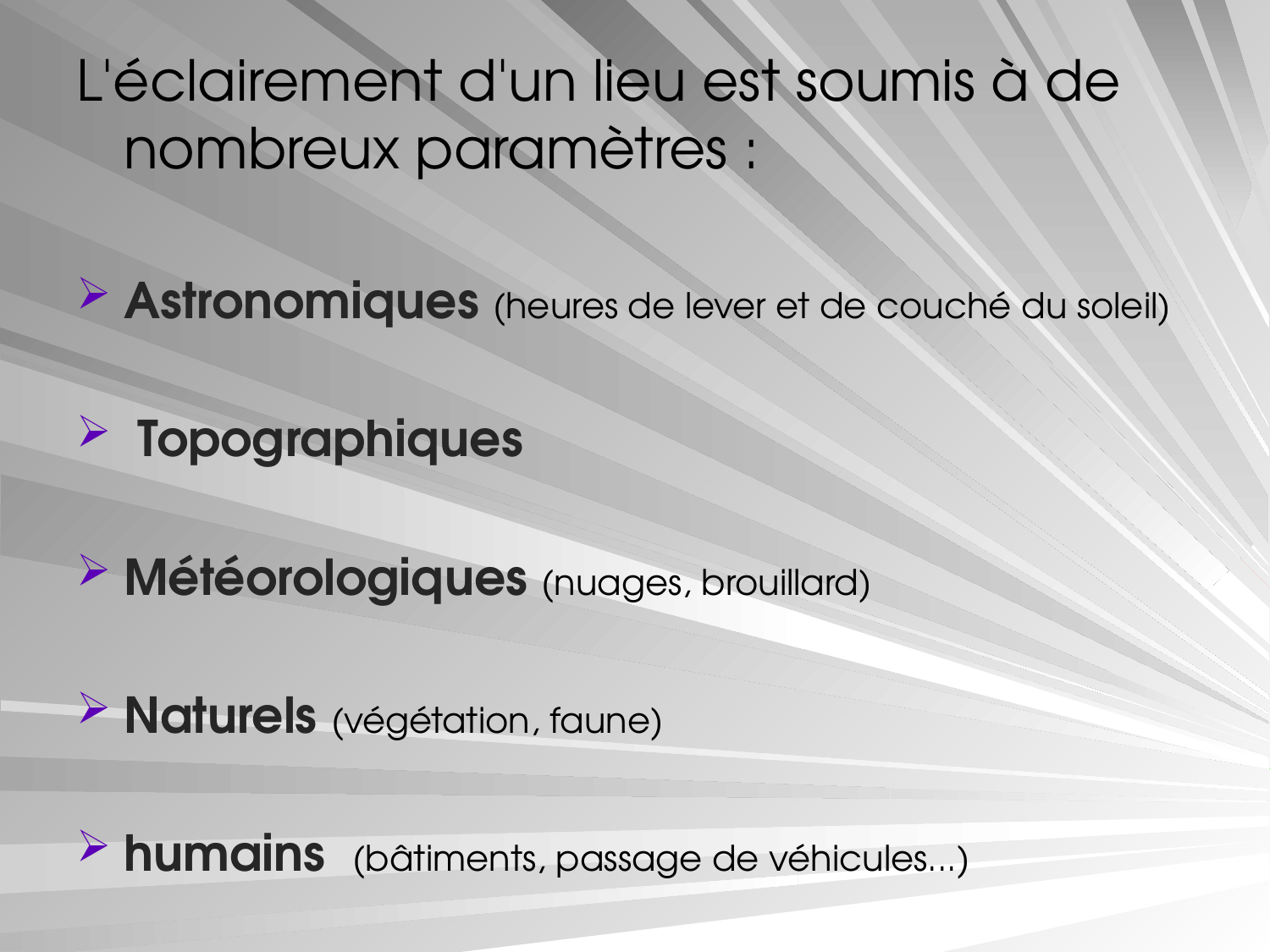

# L'éclairement d'un lieu est soumis à de nombreux paramètres :

Astronomiques (heures de lever et de couché du soleil)

 Topographiques

Météorologiques (nuages, brouillard)

Naturels (végétation, faune)

humains  (bâtiments, passage de véhicules...)